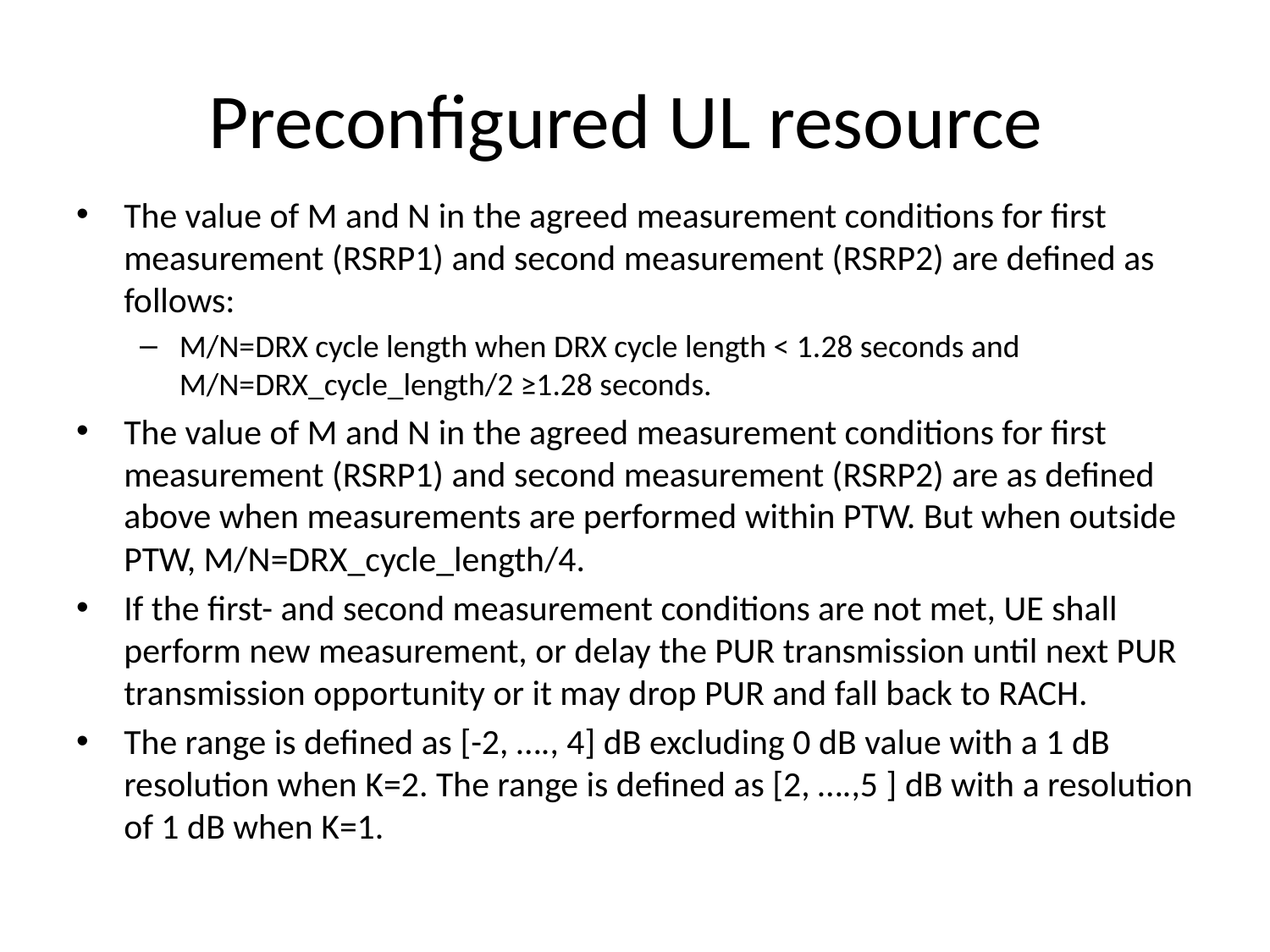

# Preconfigured UL resource
The value of M and N in the agreed measurement conditions for first measurement (RSRP1) and second measurement (RSRP2) are defined as follows:
M/N=DRX cycle length when DRX cycle length < 1.28 seconds and M/N=DRX_cycle_length/2 ≥1.28 seconds.
The value of M and N in the agreed measurement conditions for first measurement (RSRP1) and second measurement (RSRP2) are as defined above when measurements are performed within PTW. But when outside PTW, M/N=DRX_cycle_length/4.
If the first- and second measurement conditions are not met, UE shall perform new measurement, or delay the PUR transmission until next PUR transmission opportunity or it may drop PUR and fall back to RACH.
The range is defined as [-2, …., 4] dB excluding 0 dB value with a 1 dB resolution when K=2. The range is defined as [2, ….,5 ] dB with a resolution of 1 dB when K=1.